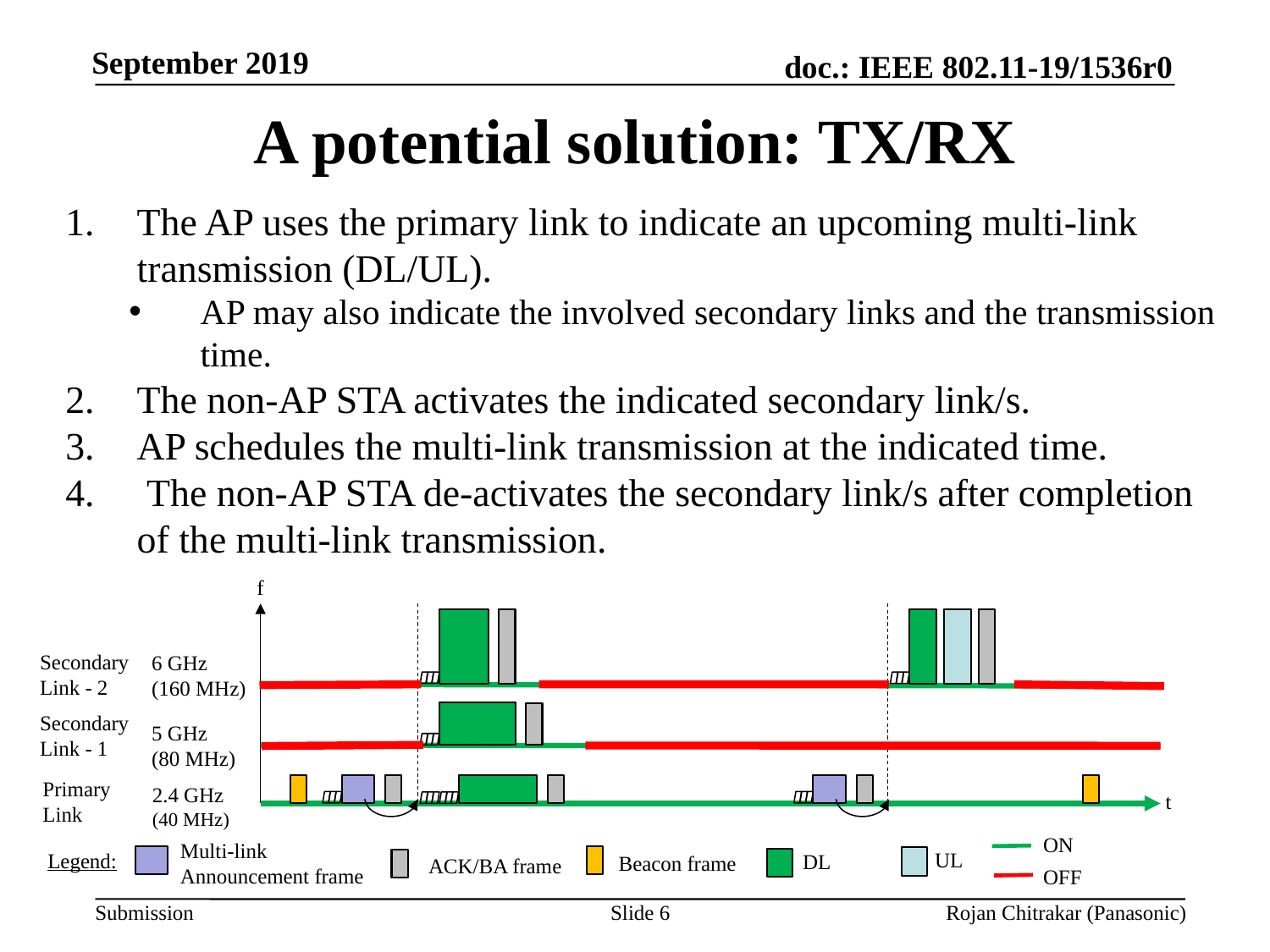

A potential solution: TX/RX
The AP uses the primary link to indicate an upcoming multi-link transmission (DL/UL).
AP may also indicate the involved secondary links and the transmission time.
The non-AP STA activates the indicated secondary link/s.
AP schedules the multi-link transmission at the indicated time.
 The non-AP STA de-activates the secondary link/s after completion of the multi-link transmission.
f

Secondary Link - 2
6 GHz
(160 MHz)

Secondary Link - 1

5 GHz
(80 MHz)

Primary Link

2.4 GHz
(40 MHz)

t

ON
Multi-link Announcement frame
OFF
UL
Legend:
DL
Beacon frame

ACK/BA frame

Slide 6
Rojan Chitrakar (Panasonic)